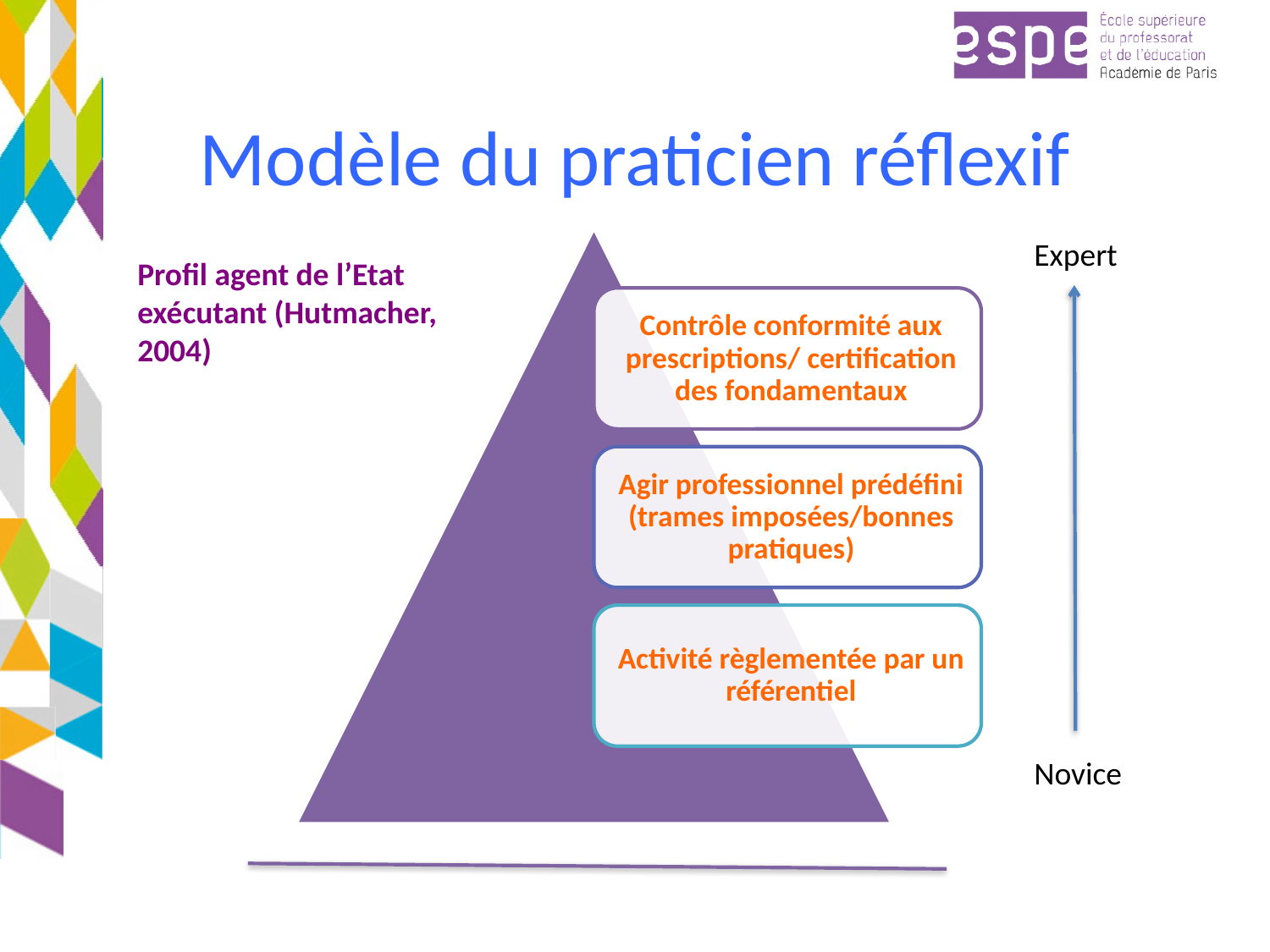

# Modèle du praticien réflexif
Contrôle conformité aux prescriptions/ certification des fondamentaux
Agir professionnel prédéfini (trames imposées/bonnes pratiques)
Activité règlementée par un référentiel
Expert
Profil agent de l’Etat exécutant (Hutmacher, 2004)
Novice